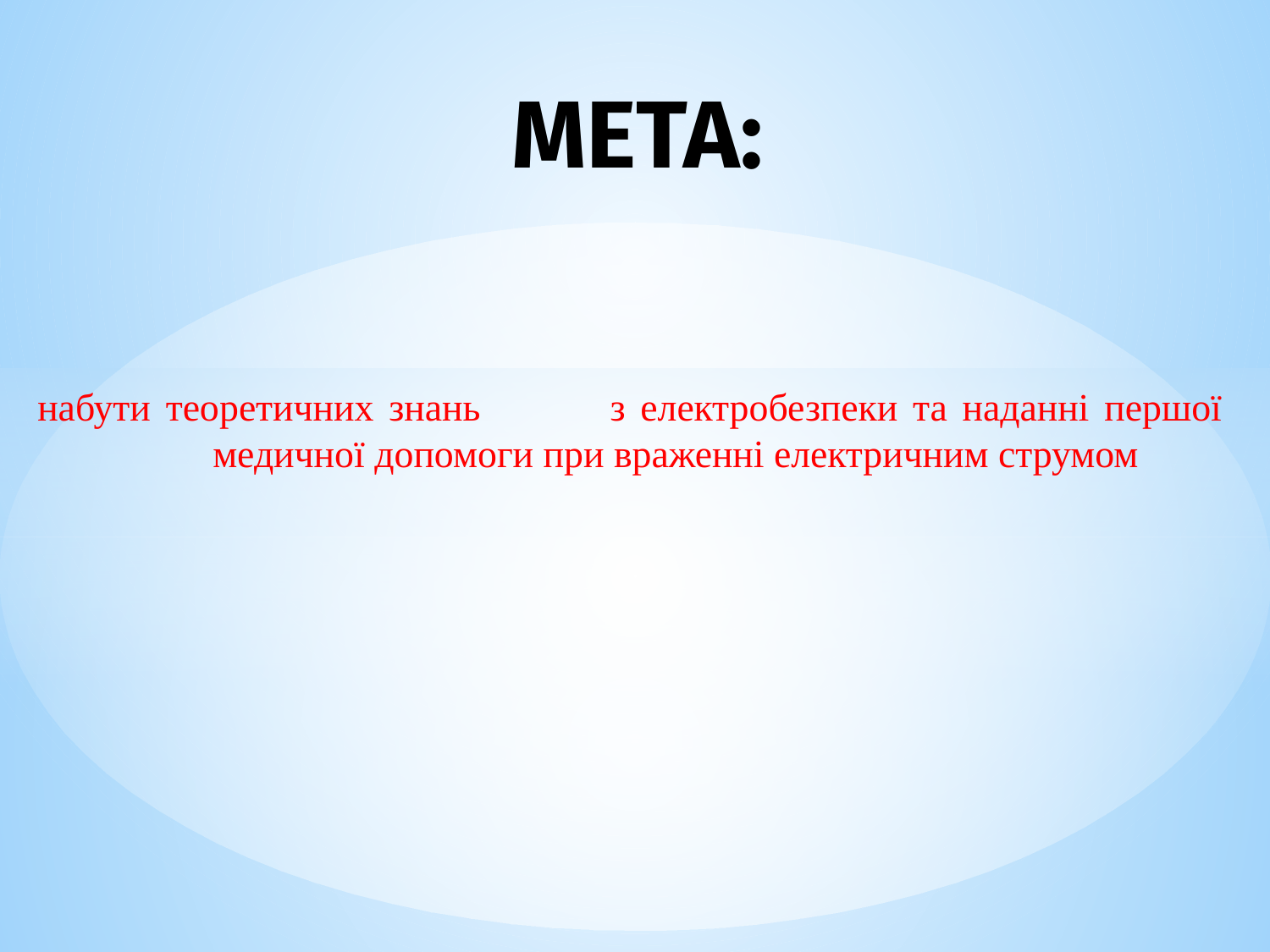

# МЕТА:
набути теоретичних знань 	з електробезпеки та наданні першої медичної допомоги при враженні електричним струмом